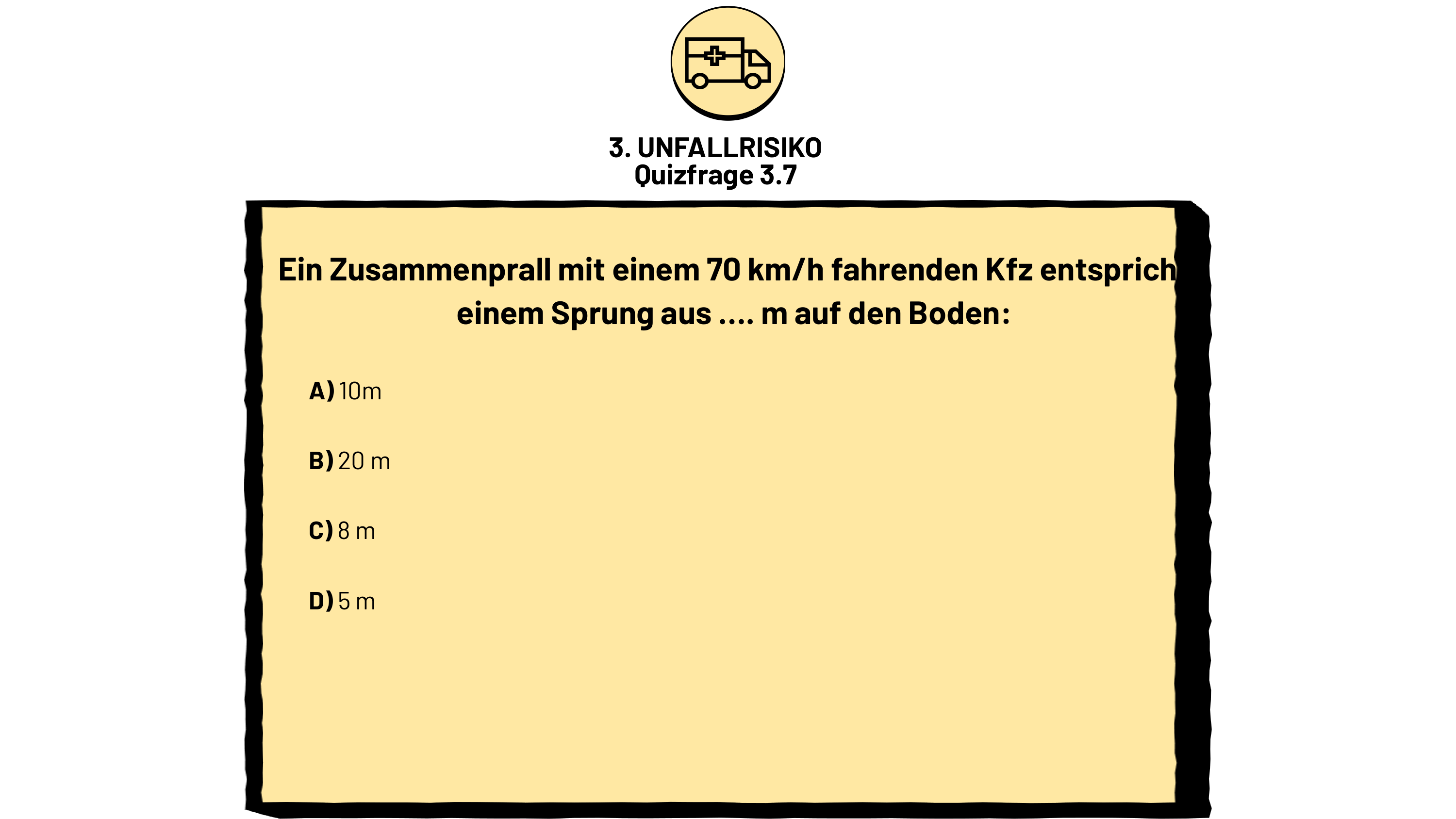

3. UNFALLRISIKO
Quizfrage 3.7
Ein Zusammenprall mit einem 70 km/h fahrenden Kfz entspricht einem Sprung aus …. m auf den Boden:

A) 10m

B) 20 m

C) 8 m

D) 5 m